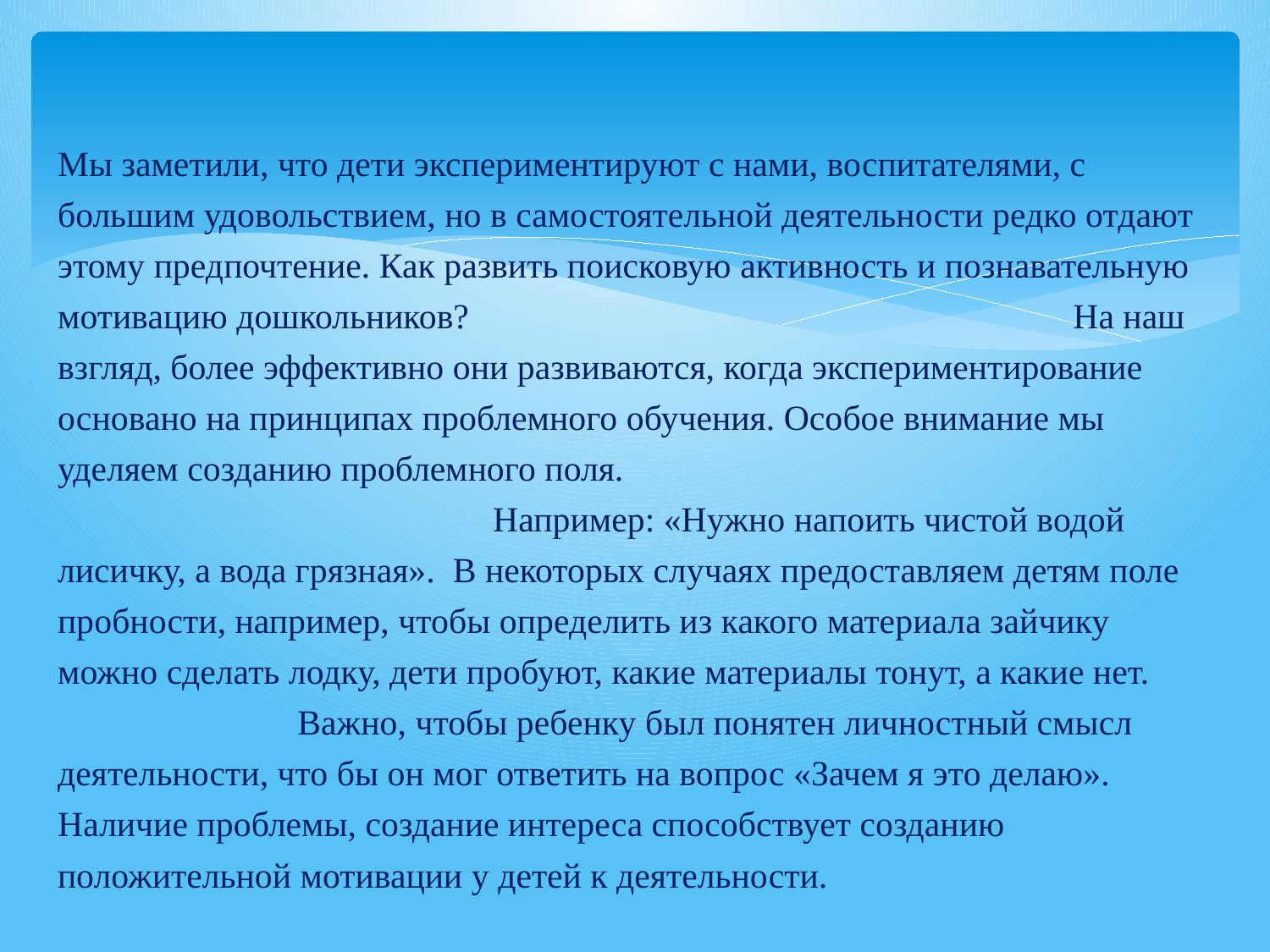

# Мы заметили, что дети экспериментируют с нами, воспитателями, с большим удовольствием, но в самостоятельной деятельности редко отдают этому предпочтение. Как развить поисковую активность и познавательную мотивацию дошкольников?                                                                    На наш взгляд, более эффективно они развиваются, когда экспериментирование основано на принципах проблемного обучения. Особое внимание мы уделяем созданию проблемного поля.                                                                                                                    Например: «Нужно напоить чистой водой лисичку, а вода грязная».  В некоторых случаях предоставляем детям поле пробности, например, чтобы определить из какого материала зайчику можно сделать лодку, дети пробуют, какие материалы тонут, а какие нет.                                   Важно, чтобы ребенку был понятен личностный смысл деятельности, что бы он мог ответить на вопрос «Зачем я это делаю». Наличие проблемы, создание интереса способствует созданию положительной мотивации у детей к деятельности.